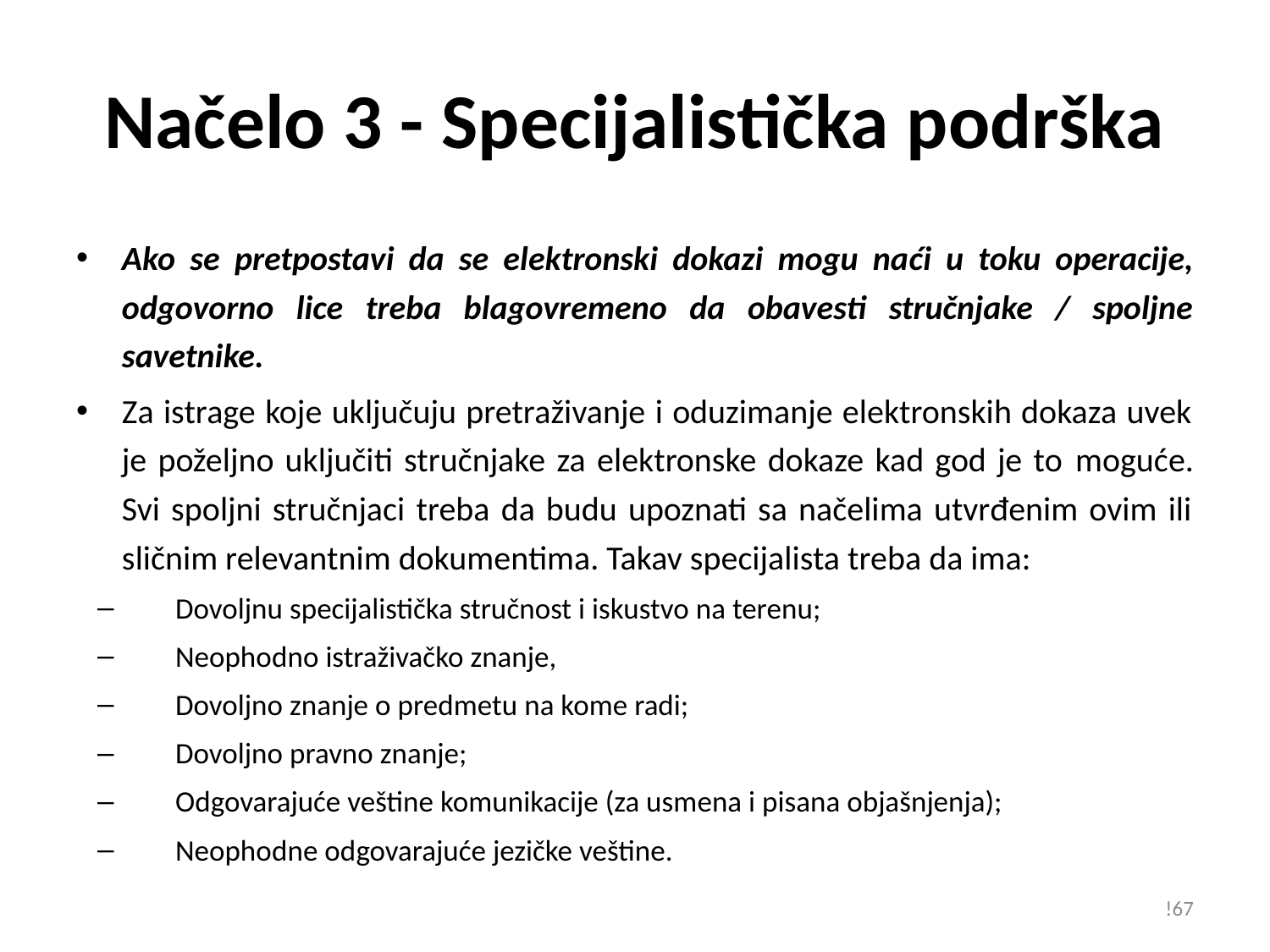

# Načelo 3 - Specijalistička podrška
Ako se pretpostavi da se elektronski dokazi mogu naći u toku operacije, odgovorno lice treba blagovremeno da obavesti stručnjake / spoljne savetnike.
Za istrage koje uključuju pretraživanje i oduzimanje elektronskih dokaza uvek je poželjno uključiti stručnjake za elektronske dokaze kad god je to moguće. Svi spoljni stručnjaci treba da budu upoznati sa načelima utvrđenim ovim ili sličnim relevantnim dokumentima. Takav specijalista treba da ima:
Dovoljnu specijalistička stručnost i iskustvo na terenu;
Neophodno istraživačko znanje,
Dovoljno znanje o predmetu na kome radi;
Dovoljno pravno znanje;
Odgovarajuće veštine komunikacije (za usmena i pisana objašnjenja);
Neophodne odgovarajuće jezičke veštine.

!67